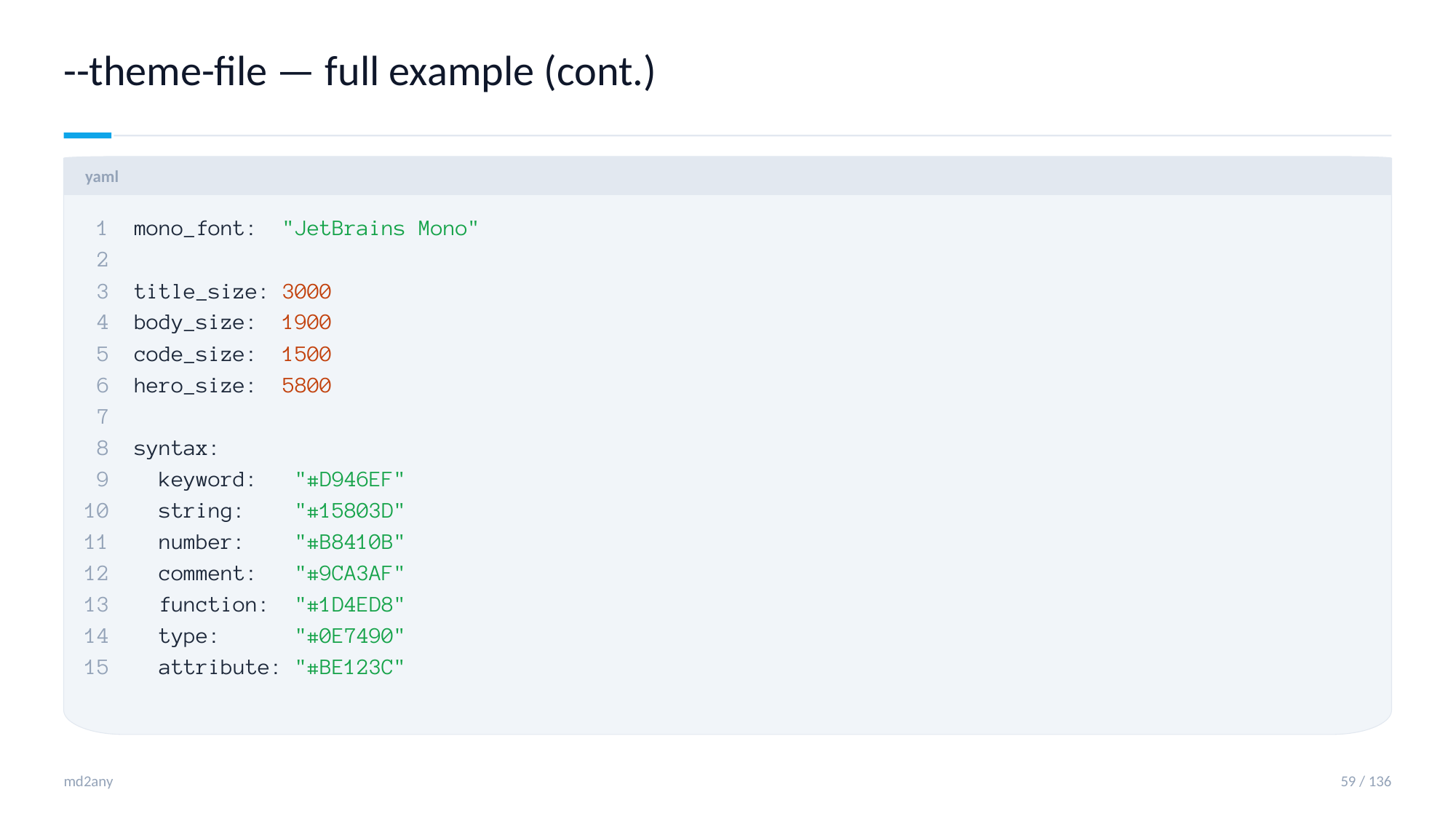

--theme-file — full example (cont.)

yaml
 1  mono_font:  "JetBrains Mono"
 2
 3  title_size: 3000
 4  body_size:  1900
 5  code_size:  1500
 6  hero_size:  5800
 7
 8  syntax:
 9    keyword:   "#D946EF"
10    string:    "#15803D"
11    number:    "#B8410B"
12    comment:   "#9CA3AF"
13    function:  "#1D4ED8"
14    type:      "#0E7490"
15    attribute: "#BE123C"
md2any
59 / 136